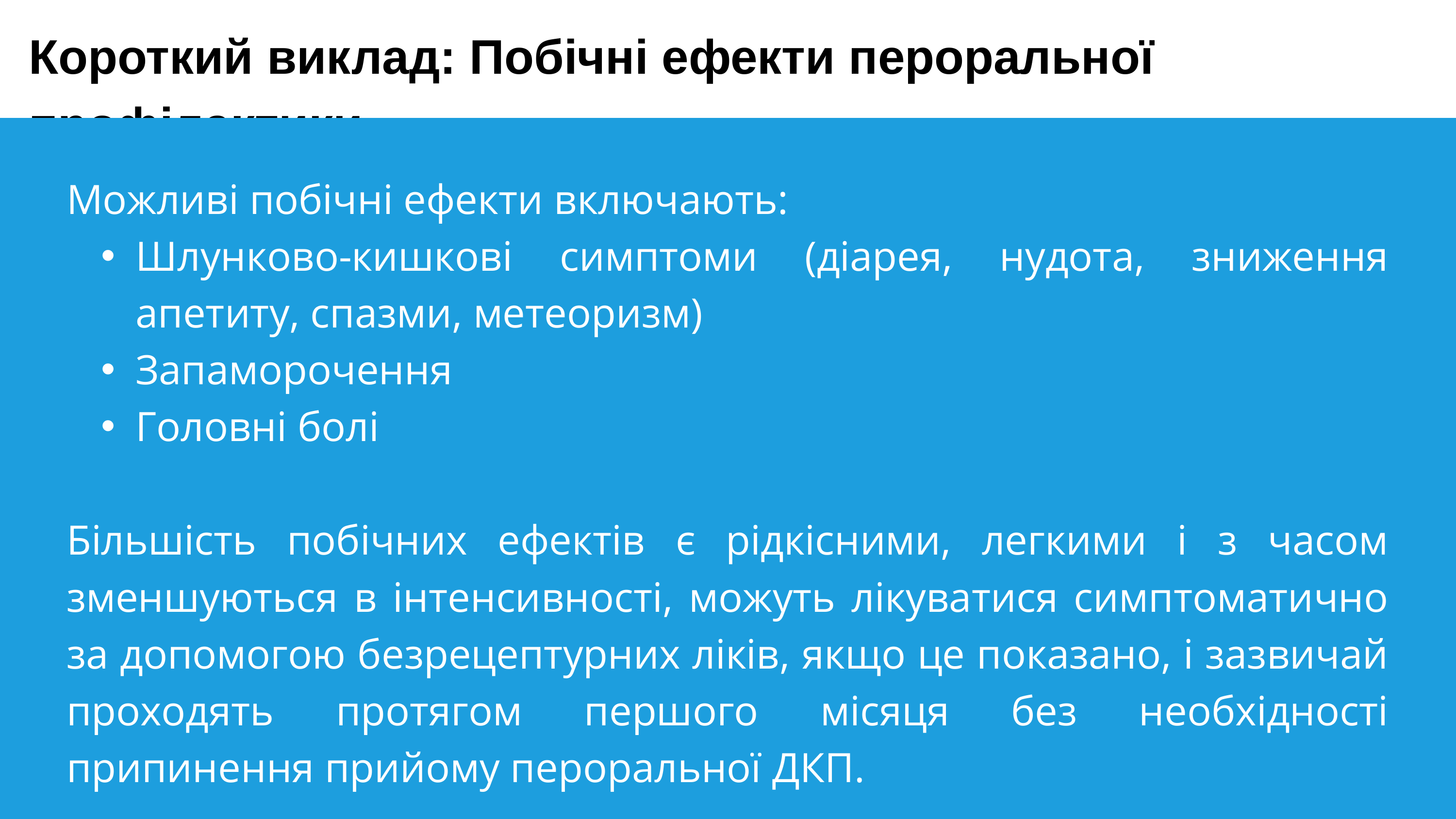

Короткий виклад: Побічні ефекти пероральної профілактики

Можливі побічні ефекти включають:
Шлунково-кишкові симптоми (діарея, нудота, зниження апетиту, спазми, метеоризм)
Запаморочення
Головні болі

Більшість побічних ефектів є рідкісними, легкими і з часом зменшуються в інтенсивності, можуть лікуватися симптоматично за допомогою безрецептурних ліків, якщо це показано, і зазвичай проходять протягом першого місяця без необхідності припинення прийому пероральної ДКП.